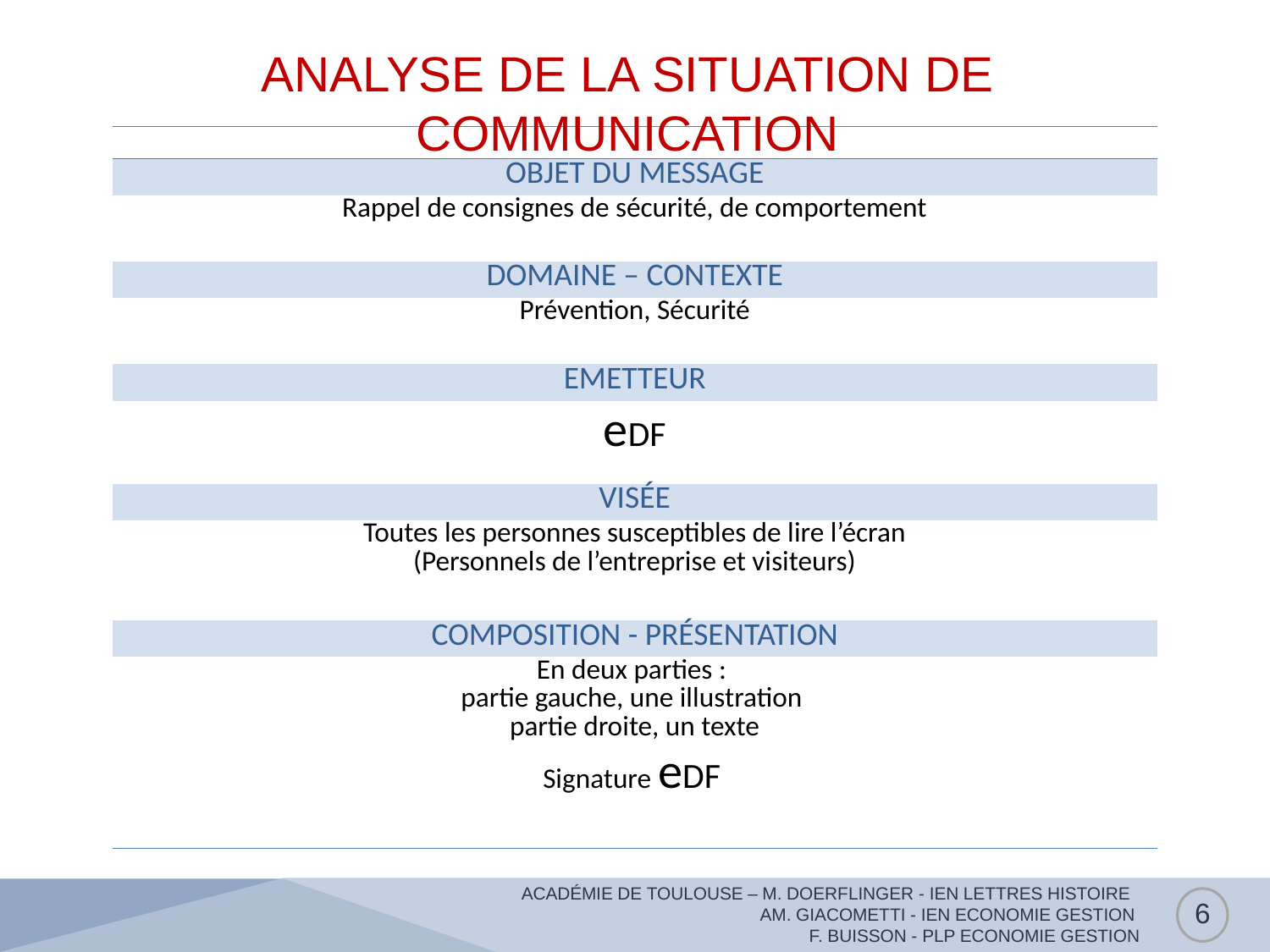

ANALYSE DE LA SITUATION DE COMMUNICATION
|  |
| --- |
| OBJET DU MESSAGE |
| Rappel de consignes de sécurité, de comportement |
| DOMAINE – CONTEXTE |
| Prévention, Sécurité |
| EMETTEUR |
| eDF |
| VISÉE |
| Toutes les personnes susceptibles de lire l’écran (Personnels de l’entreprise et visiteurs) |
| COMPOSITION - PRÉSENTATION |
| En deux parties : partie gauche, une illustration partie droite, un texte Signature eDF |
ACADÉMIE DE TOULOUSE – M. DOERFLINGER - IEN LETTRES HISTOIRE
AM. GIACOMETTI - IEN ECONOMIE GESTION
F. BUISSON - PLP ECONOMIE GESTION
6